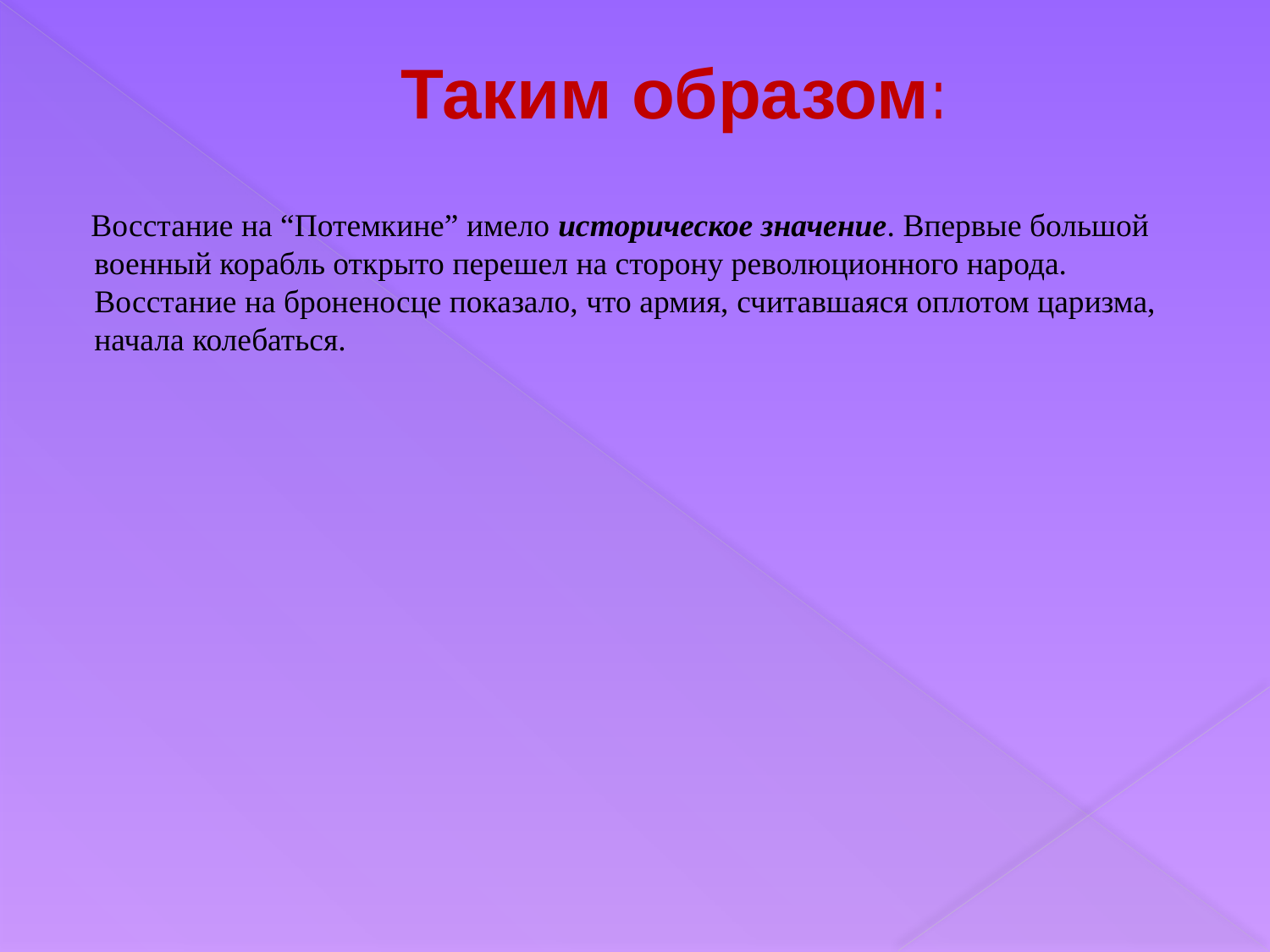

# Таким образом:
Восстание на “Потемкине” имело историческое значение. Впервые большой военный корабль открыто перешел на сторону революционного народа. Восстание на броненосце показало, что армия, считавшаяся оплотом царизма, начала колебаться.